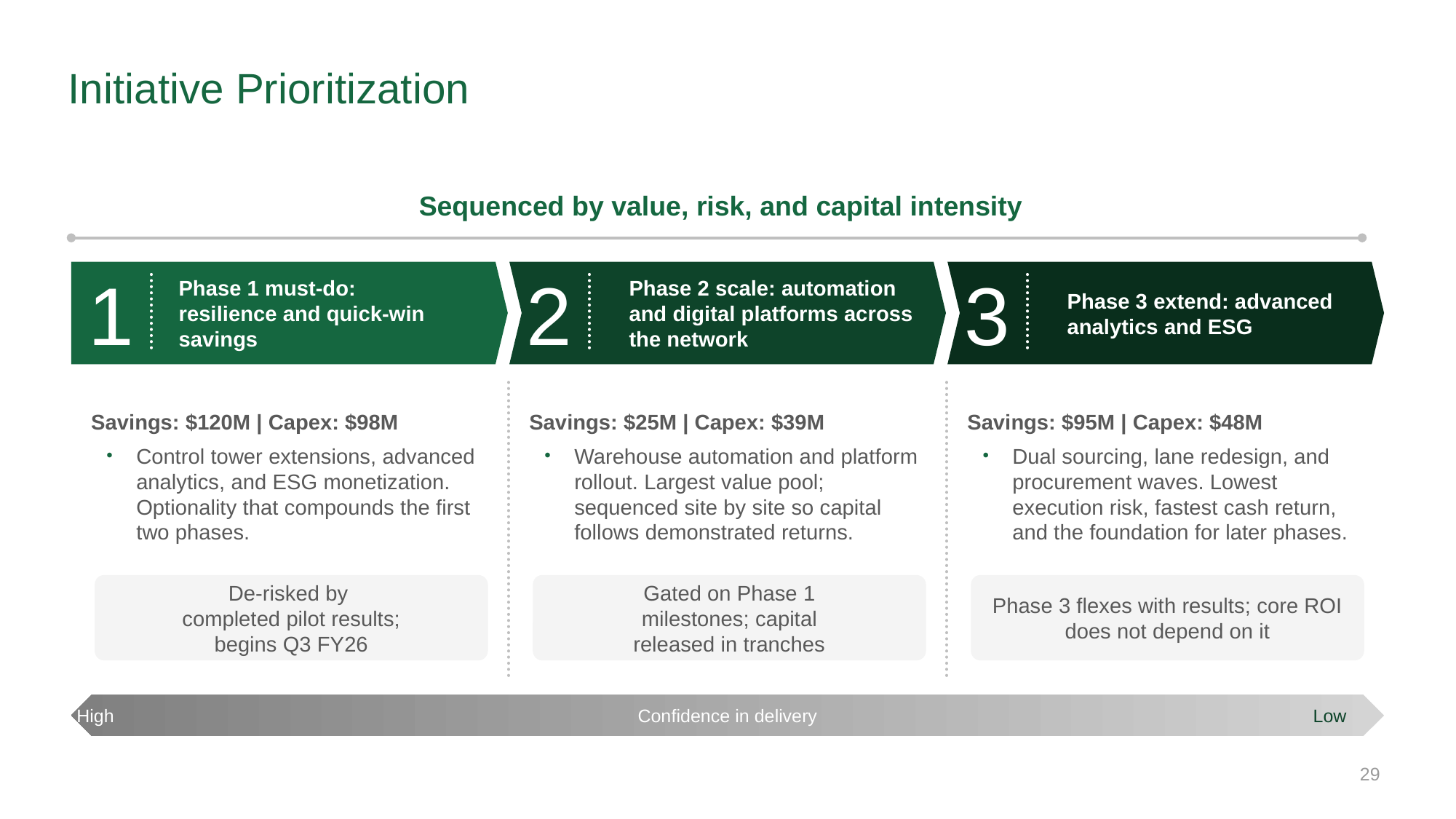

# Initiative Prioritization
Sequenced by value, risk, and capital intensity
Phase 1 must-do:
resilience and quick-win savings
Phase 2 scale: automation and digital platforms across the network
Phase 3 extend: advanced
analytics and ESG
1
2
3
Savings: $120M | Capex: $98M
Savings: $25M | Capex: $39M
Savings: $95M | Capex: $48M
Control tower extensions, advanced analytics, and ESG monetization. Optionality that compounds the first two phases.
Dual sourcing, lane redesign, and procurement waves. Lowest execution risk, fastest cash return, and the foundation for later phases.
Warehouse automation and platform rollout. Largest value pool; sequenced site by site so capital follows demonstrated returns.
De-risked by
completed pilot results;
begins Q3 FY26
Gated on Phase 1
milestones; capital
released in tranches
Phase 3 flexes with results; core ROI does not depend on it

High
Low
Confidence in delivery
29